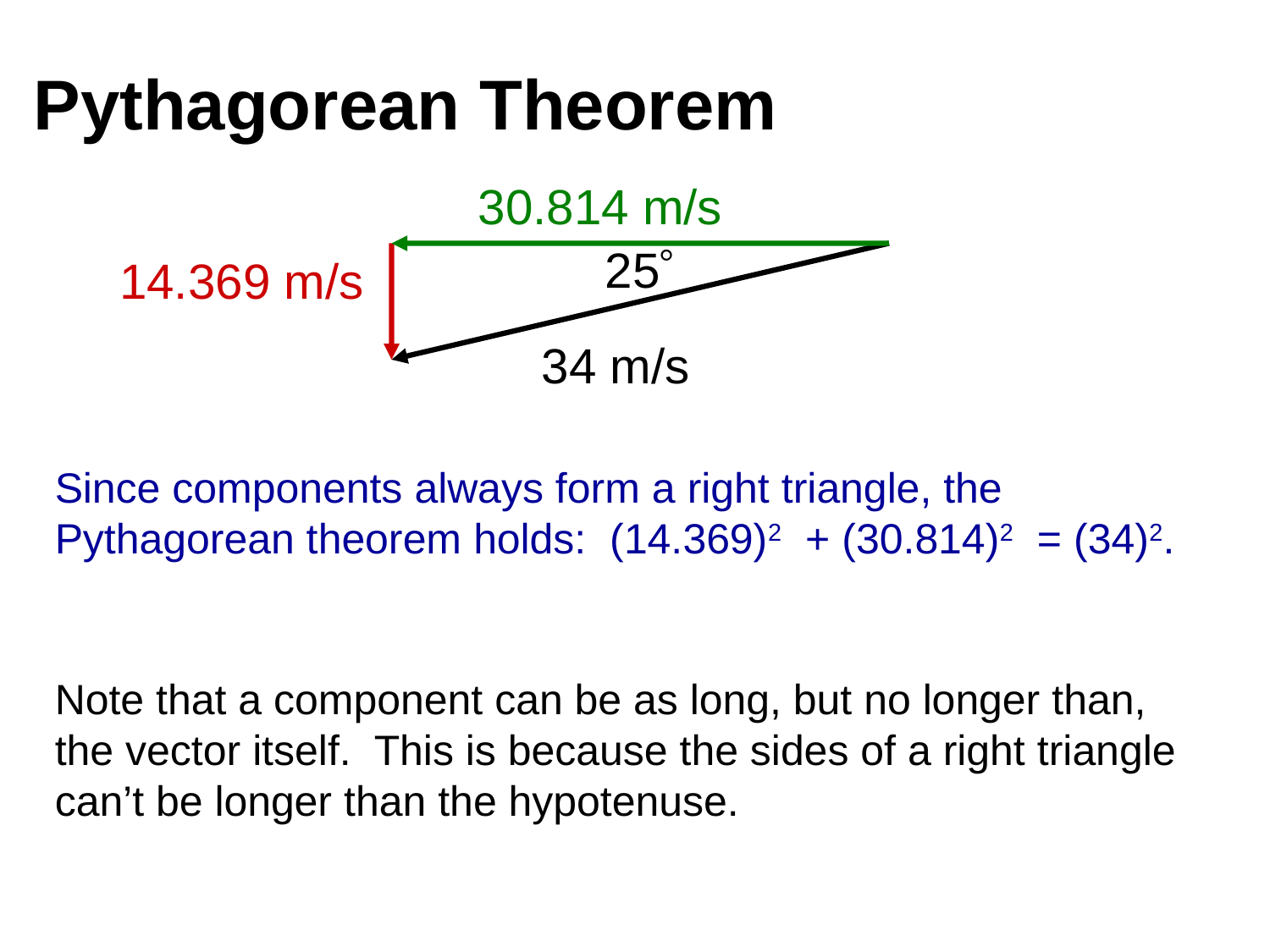

# Pythagorean Theorem
30.814 m/s
25°
14.369 m/s

34 m/s
Since components always form a right triangle, the Pythagorean theorem holds:  (14.369)2  + (30.814)2  = (34)2.
Note that a component can be as long, but no longer than, the vector itself.  This is because the sides of a right triangle can’t be longer than the hypotenuse.